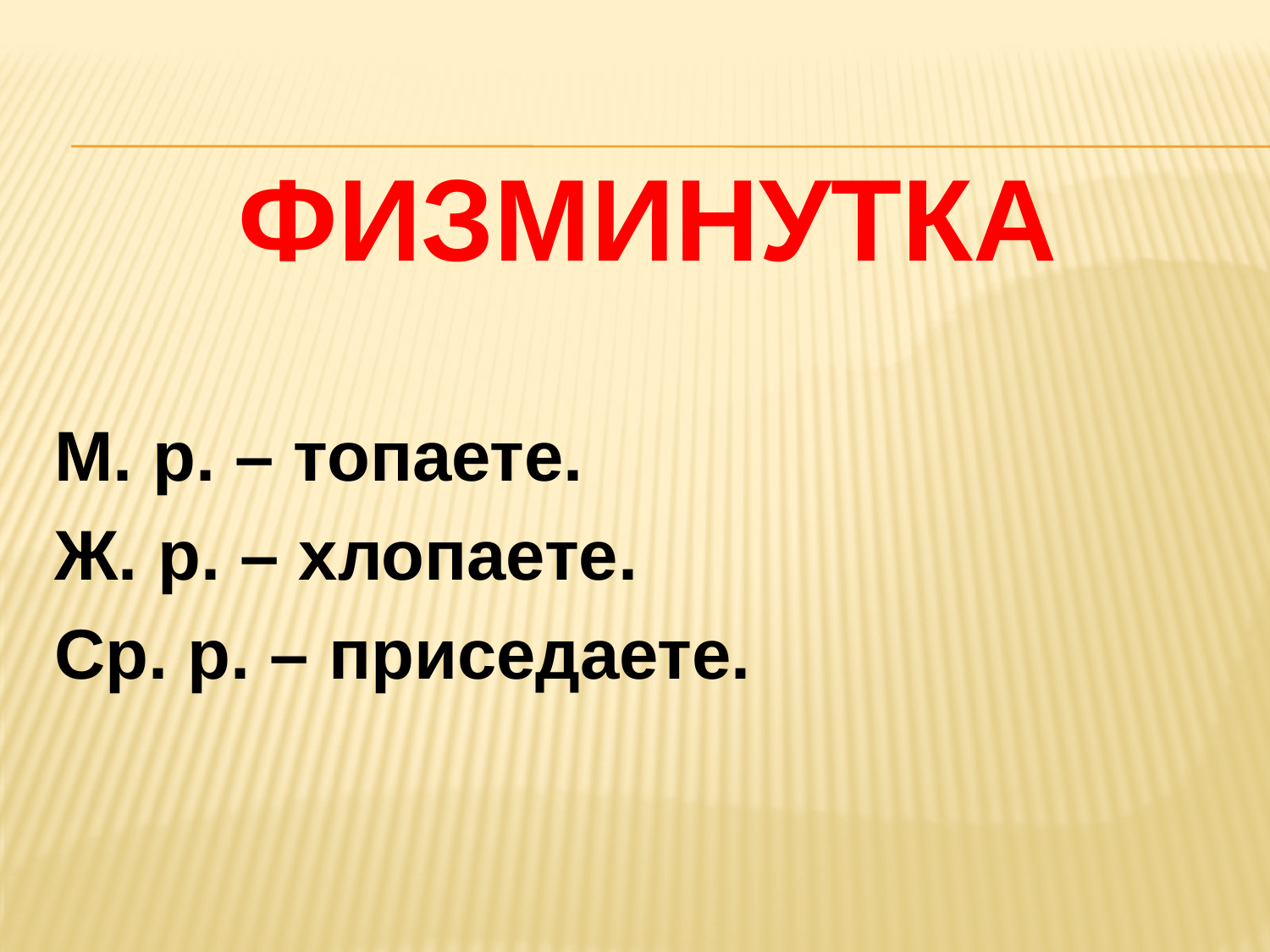

# Физминутка

М. р. – топаете.
Ж. р. – хлопаете.
Ср. р. – приседаете.